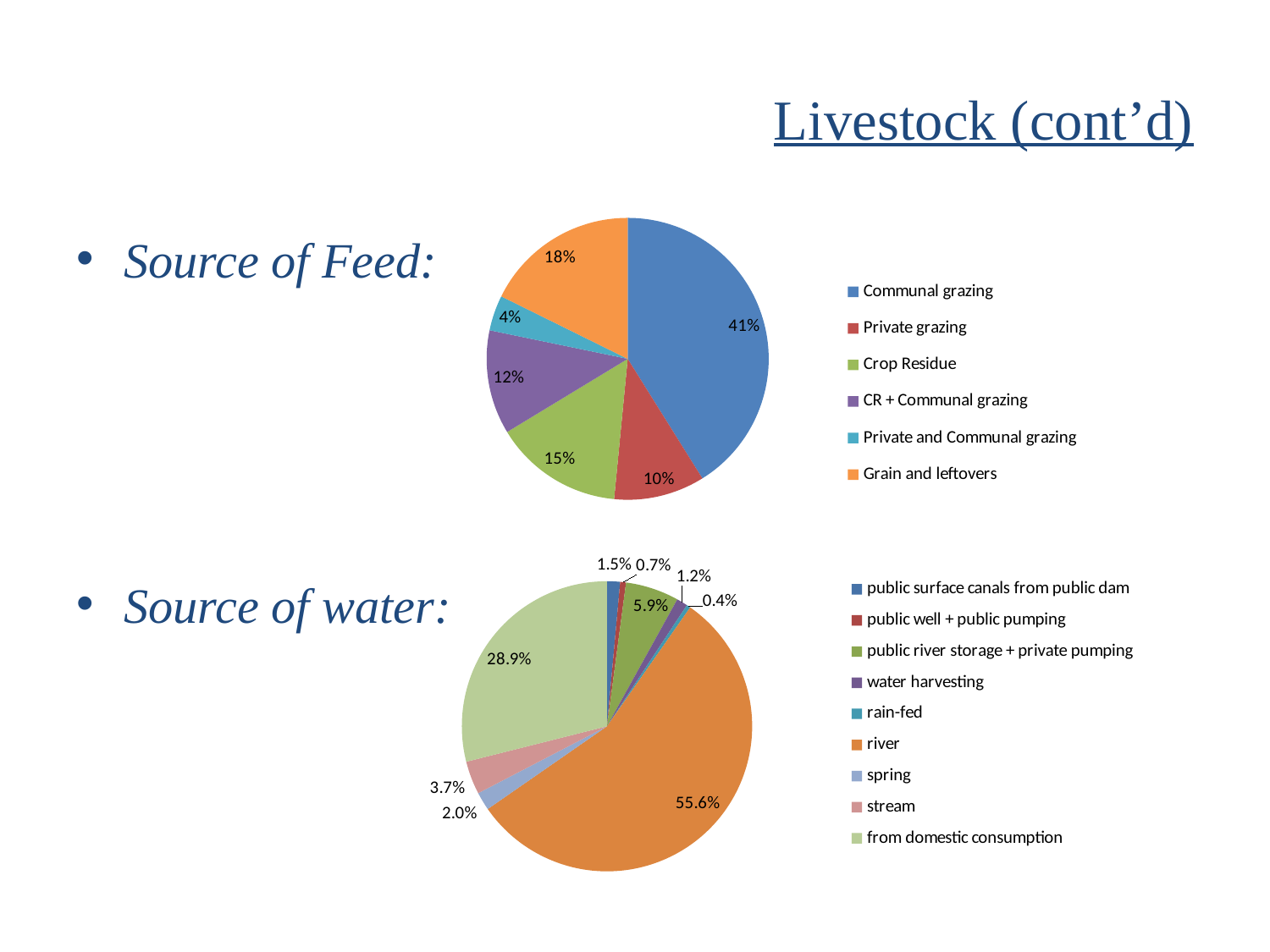

# Livestock (cont’d)

### Chart

| Category |  |
|---|---|
| Communal grazing | 0.41117917304747387 |
| Private grazing | 0.10413476263399706 |
| Crop Residue | 0.1477794793261869 |
| CR + Communal grazing | 0.1194486983154669 |
| Private and Communal grazing | 0.040581929555895874 |
| Grain and leftovers | 0.1768759571209801 |
Source of Feed:

Source of water:

### Chart

| Category |  |
|---|---|
| public surface canals from public dam           | 0.014503263234227702 |
| public well + public pumping           | 0.00652646845540248 |
| public river storage + private pumping        | 0.059463379260333696 |
| water harvesting          | 0.012327773749093563 |
| rain-fed           | 0.0043509789702683085 |
| river        | 0.5562001450326312 |
| spring          | 0.02030456852791879 |
| stream          | 0.03698332124728064 |
| from domestic consumption         | 0.2893401015228436 |